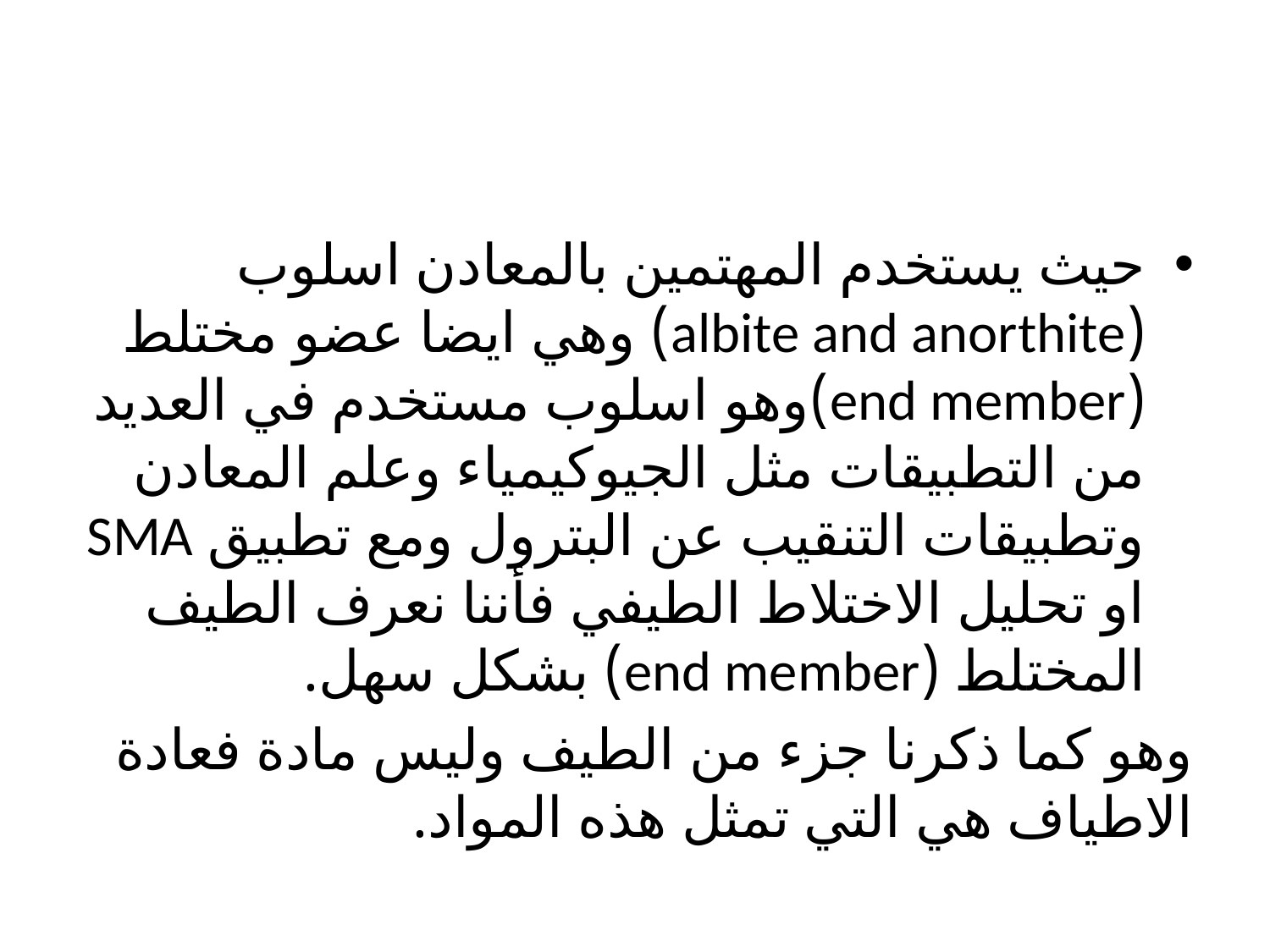

حيث يستخدم المهتمين بالمعادن اسلوب (albite and anorthite) وهي ايضا عضو مختلط (end member)وهو اسلوب مستخدم في العديد من التطبيقات مثل الجيوكيمياء وعلم المعادن وتطبيقات التنقيب عن البترول ومع تطبيق SMA او تحليل الاختلاط الطيفي فأننا نعرف الطيف المختلط (end member) بشكل سهل.
وهو كما ذكرنا جزء من الطيف وليس مادة فعادة الاطياف هي التي تمثل هذه المواد.